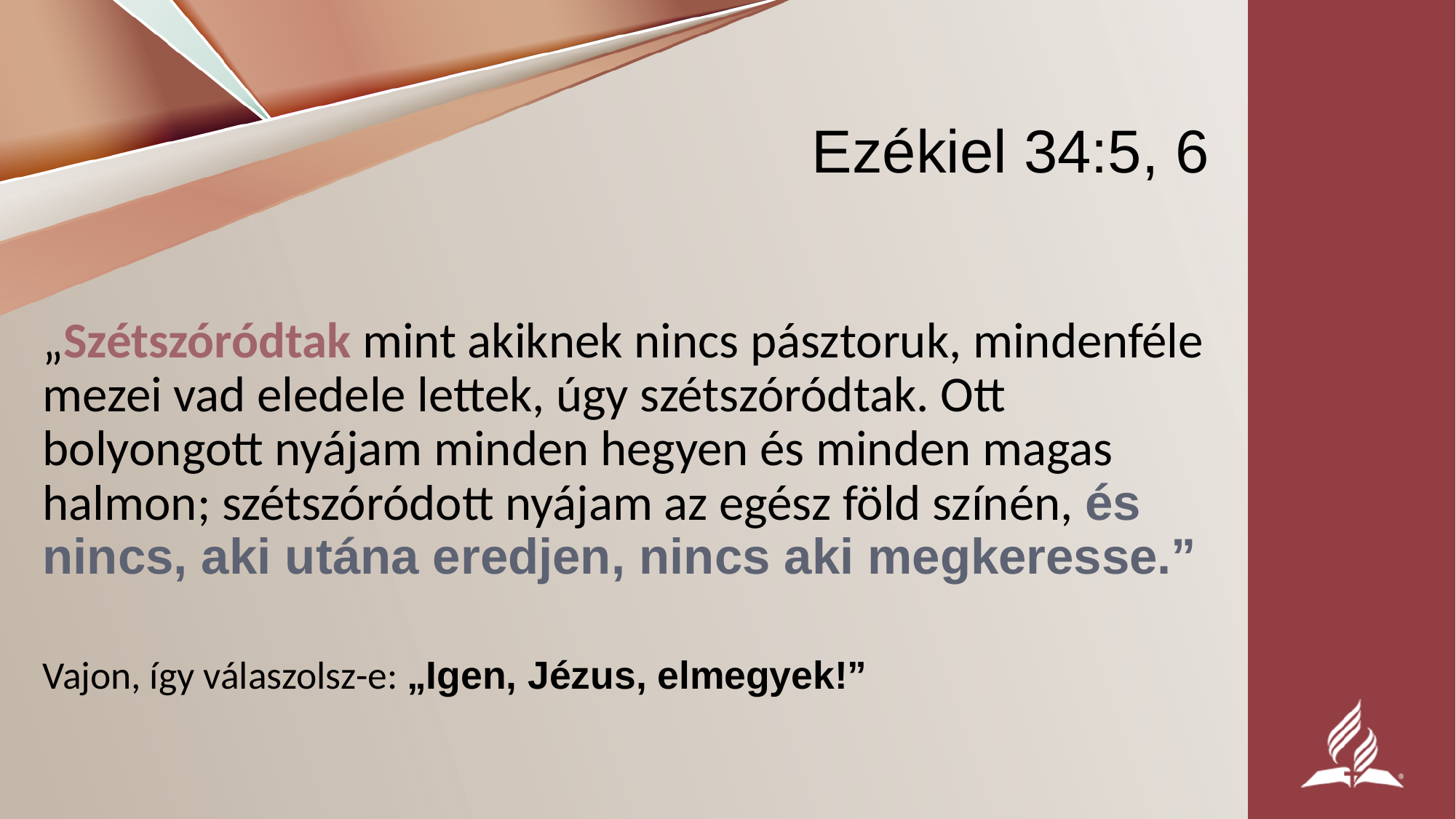

# Ezékiel 34:5, 6
„Szétszóródtak mint akiknek nincs pásztoruk, mindenféle mezei vad eledele lettek, úgy szétszóródtak. Ott bolyongott nyájam minden hegyen és minden magas halmon; szétszóródott nyájam az egész föld színén, és nincs, aki utána eredjen, nincs aki megkeresse.”

Vajon, így válaszolsz-e: „Igen, Jézus, elmegyek!”